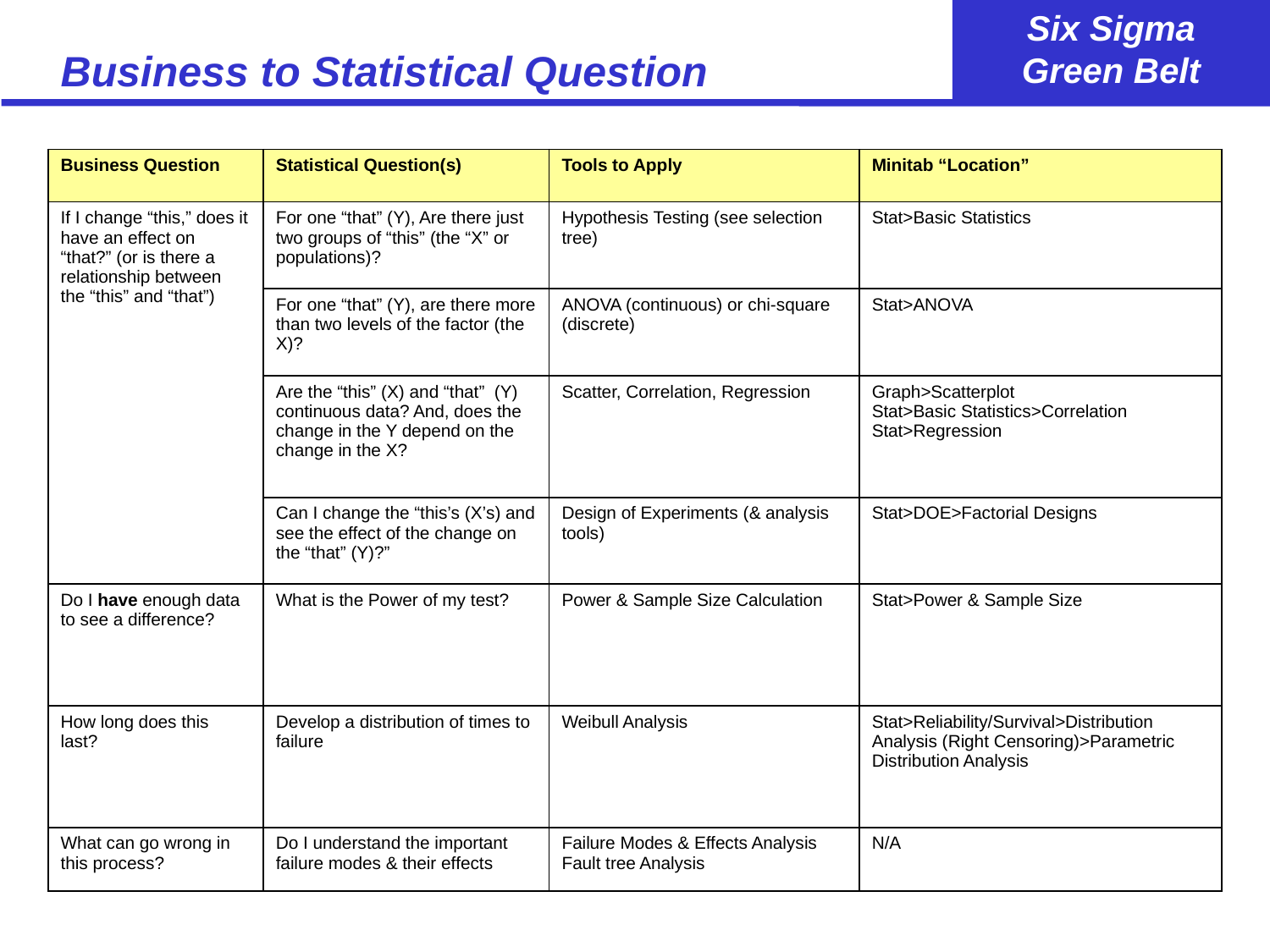

# Business to Statistical Question
| Business Question | Statistical Question(s) | Tools to Apply | Minitab “Location” |
| --- | --- | --- | --- |
| If I change “this,” does it have an effect on “that?” (or is there a relationship between the “this” and “that”) | For one “that” (Y), Are there just two groups of “this” (the “X” or populations)? | Hypothesis Testing (see selection tree) | Stat>Basic Statistics |
|  | For one “that” (Y), are there more than two levels of the factor (the X)? | ANOVA (continuous) or chi-square (discrete) | Stat>ANOVA |
|  | Are the “this” (X) and “that” (Y) continuous data? And, does the change in the Y depend on the change in the X? | Scatter, Correlation, Regression | Graph>Scatterplot Stat>Basic Statistics>Correlation Stat>Regression |
|  | Can I change the “this’s (X’s) and see the effect of the change on the “that” (Y)?” | Design of Experiments (& analysis tools) | Stat>DOE>Factorial Designs |
| Do I have enough data to see a difference? | What is the Power of my test? | Power & Sample Size Calculation | Stat>Power & Sample Size |
| How long does this last? | Develop a distribution of times to failure | Weibull Analysis | Stat>Reliability/Survival>Distribution Analysis (Right Censoring)>Parametric Distribution Analysis |
| What can go wrong in this process? | Do I understand the important failure modes & their effects | Failure Modes & Effects Analysis Fault tree Analysis | N/A |